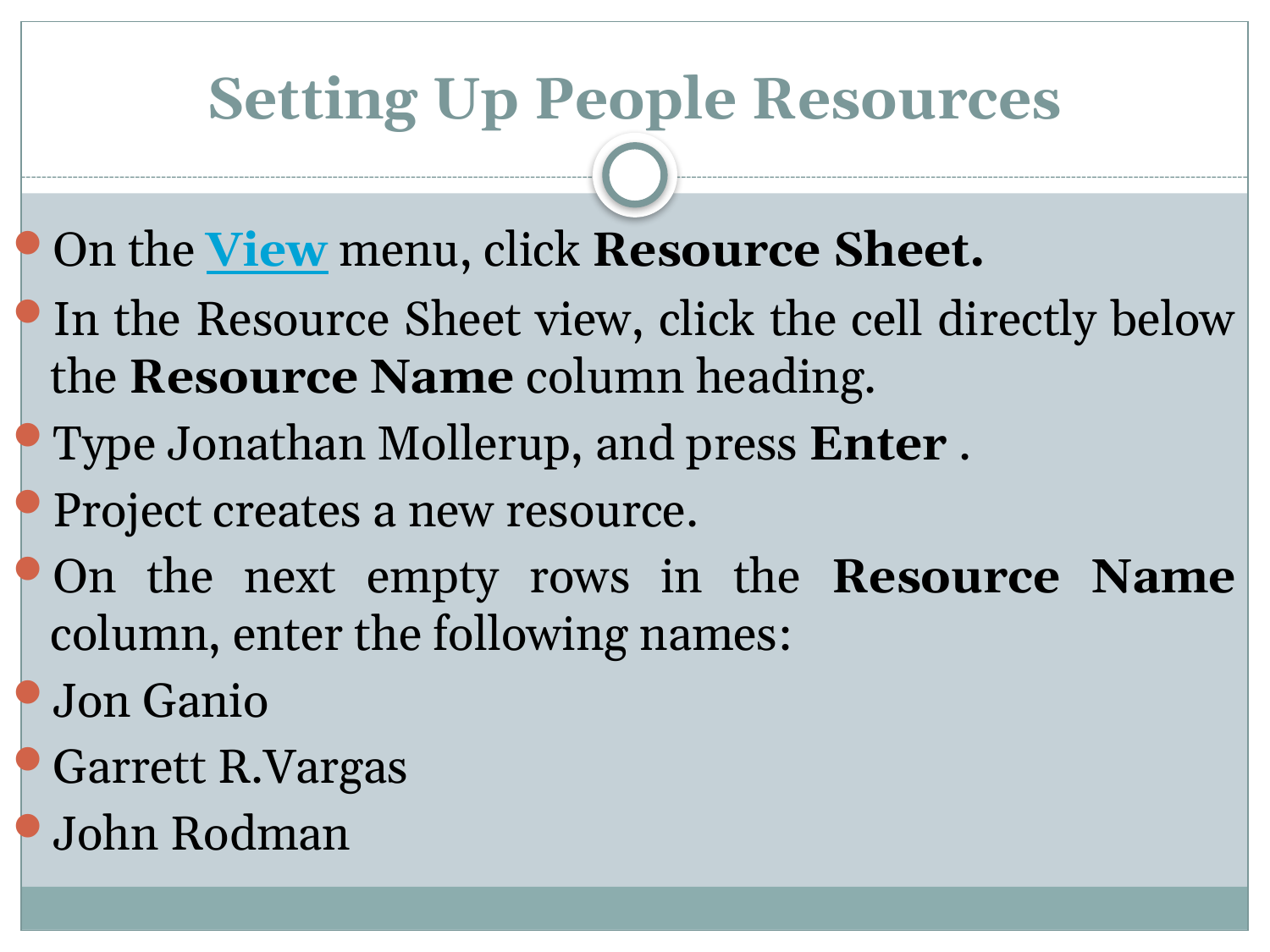

# Setting Up People Resources
On the View menu, click Resource Sheet.
In the Resource Sheet view, click the cell directly below the Resource Name column heading.
Type Jonathan Mollerup, and press Enter .
Project creates a new resource.
On the next empty rows in the Resource Name column, enter the following names:
Jon Ganio
Garrett R.Vargas
John Rodman